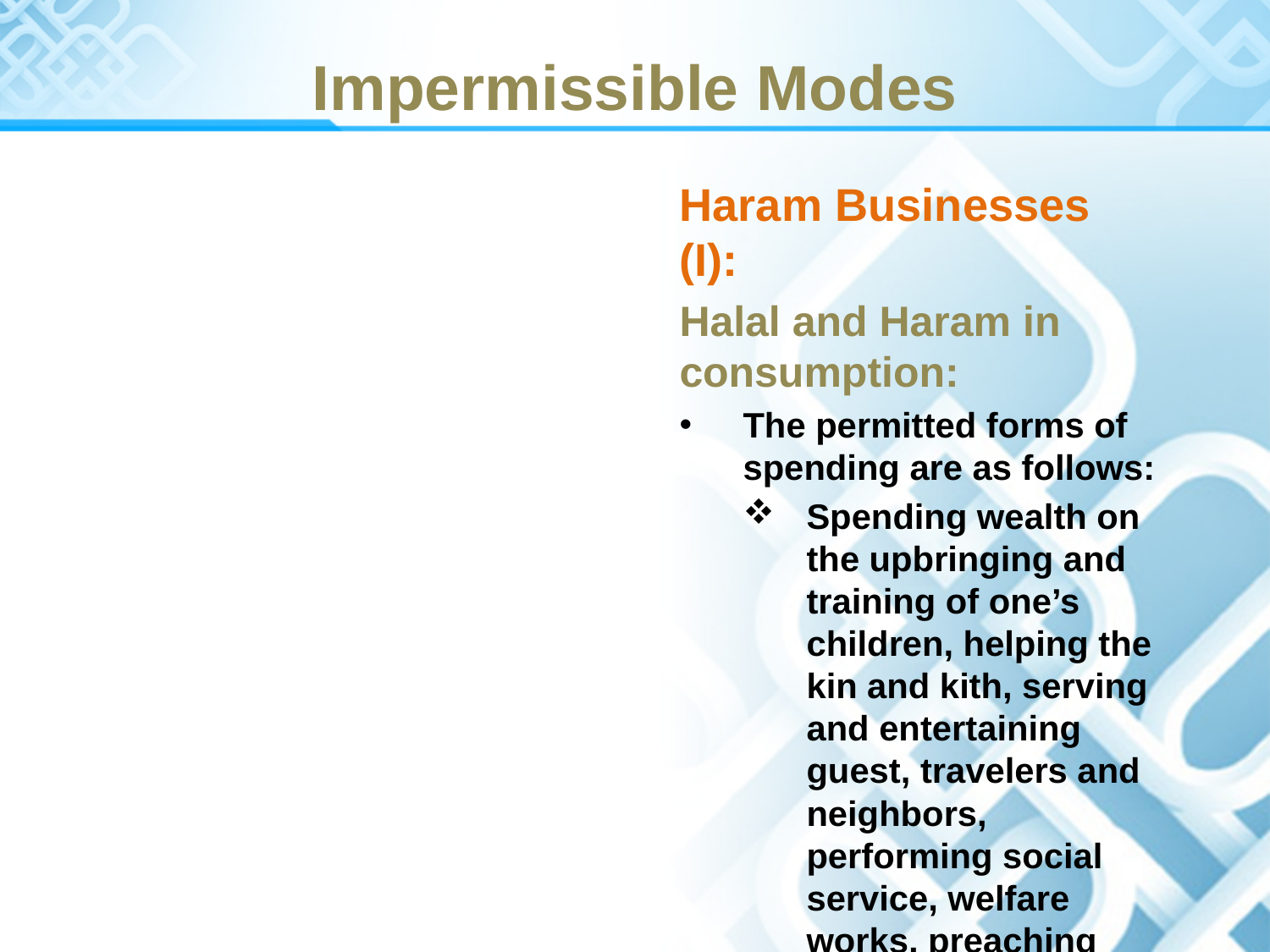

Impermissible Modes
Haram Businesses (I):
Halal and Haram in consumption:
The permitted forms of spending are as follows:
Spending wealth on the upbringing and training of one’s children, helping the kin and kith, serving and entertaining guest, travelers and neighbors, performing social service, welfare works, preaching and propagation of religion.